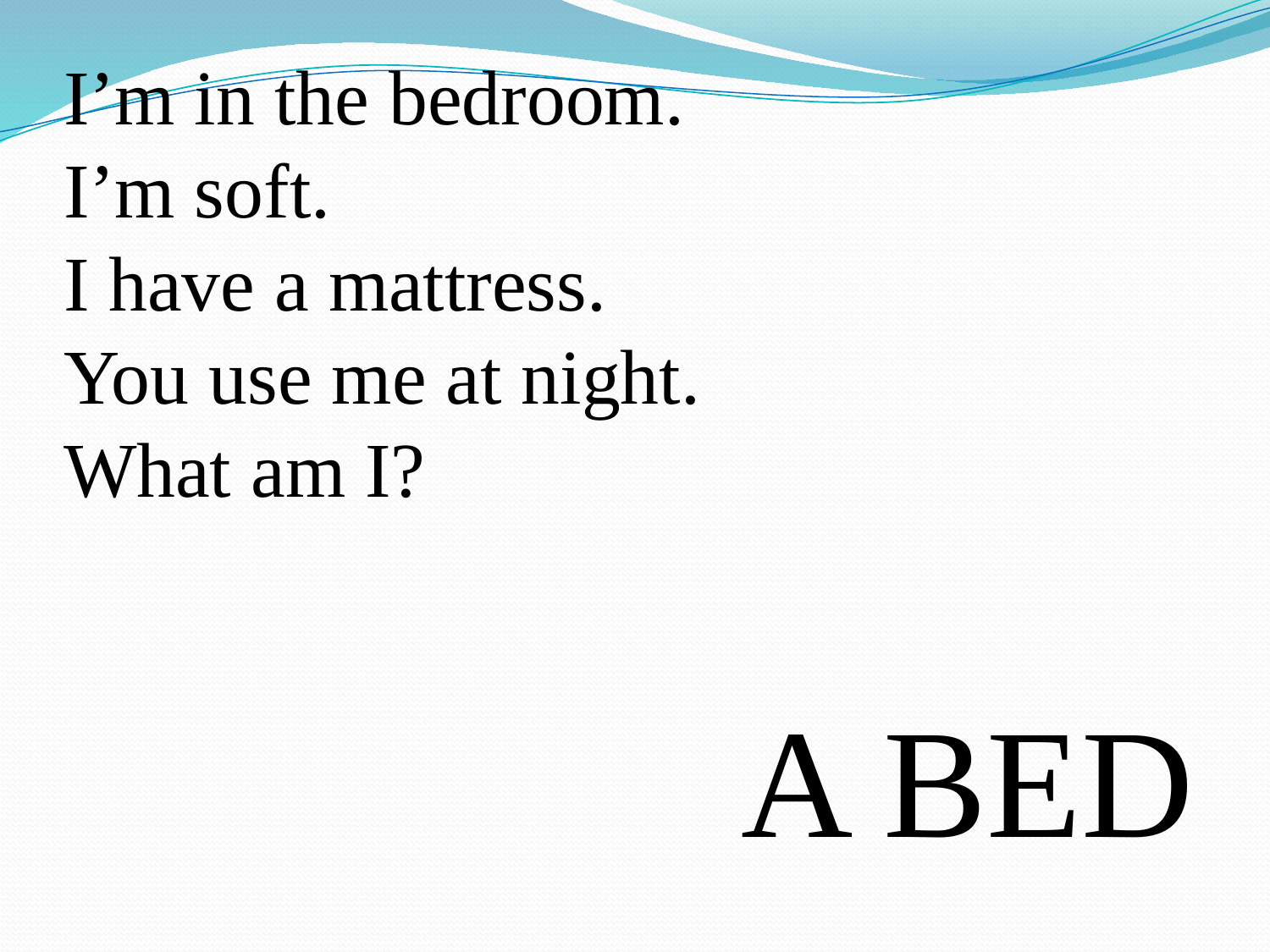

# I’m in the bedroom. I’m soft. I have a mattress. You use me at night. What am I?
A BED